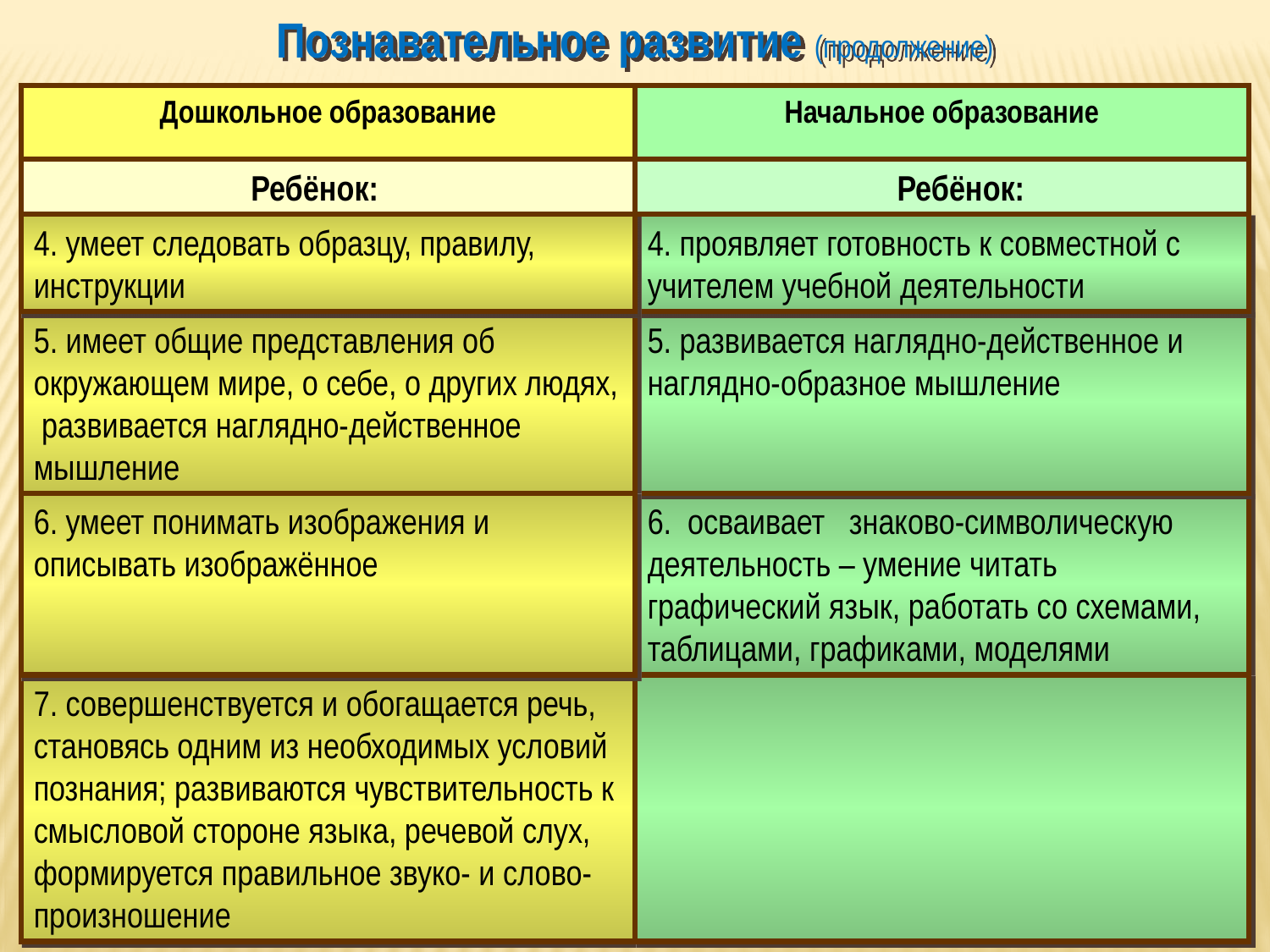

Познавательное развитие (продолжение)
Дошкольное образование
Начальное образование
                      Ребёнок:
                          Ребёнок:
4. умеет следовать образцу, правилу, инструкции
4. проявляет готовность к совместной с учителем учебной деятельности
5. имеет общие представления об окружающем мире, о себе, о других людях,  развивается наглядно-действенное мышление
5. развивается наглядно-действенное и  наглядно-образное мышление

6. умеет понимать изображения и     описывать изображённое
6.  осваивает   знаково-символическую   деятельность – умение читать графический язык, работать со схемами, таблицами, графиками, моделями
7. совершенствуется и обогащается речь, становясь одним из необходимых условий познания; развиваются чувствительность к смысловой стороне языка, речевой слух, формируется правильное звуко- и слово-произношение